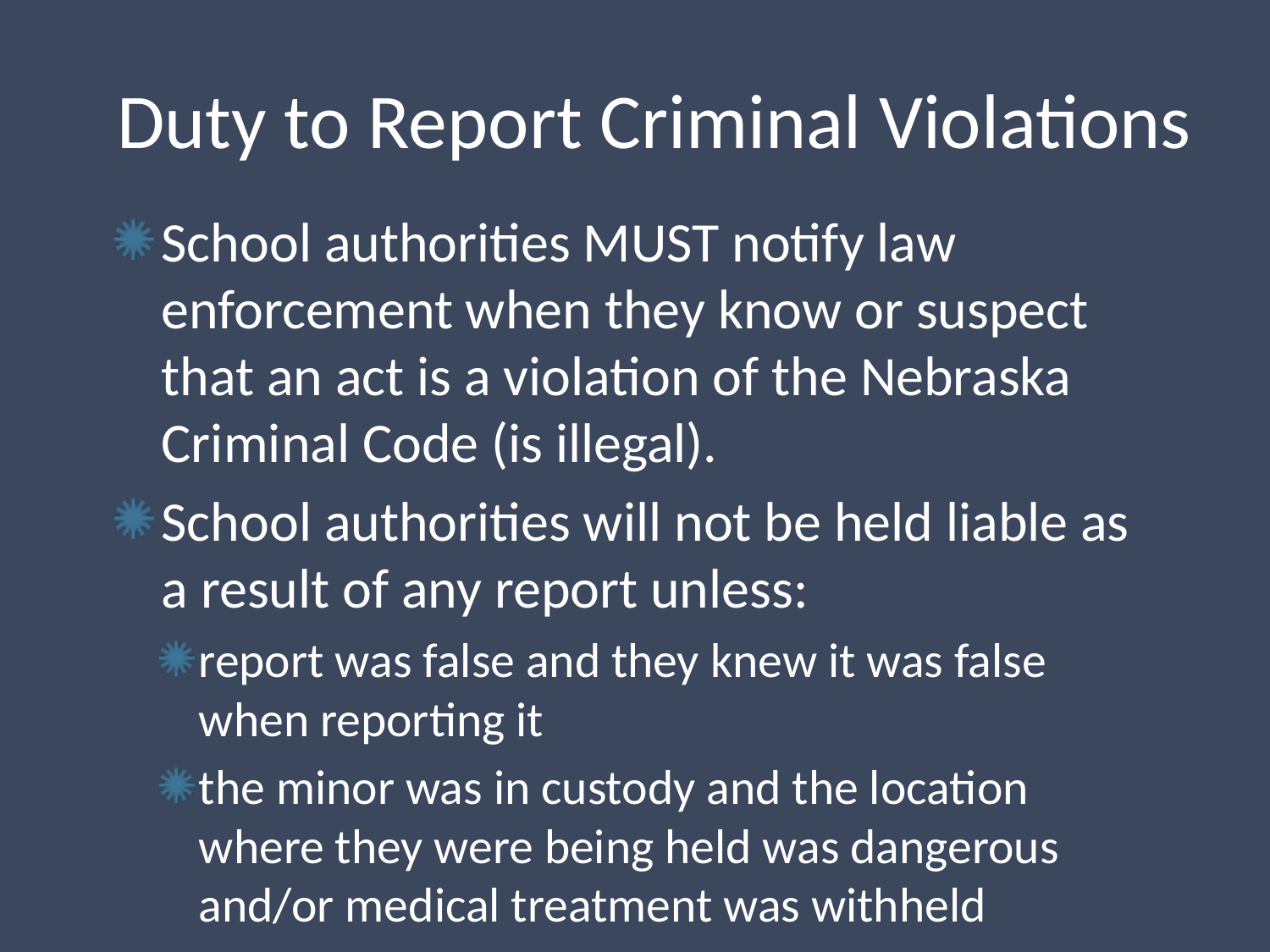

# Duty to Report Criminal Violations
School authorities MUST notify law enforcement when they know or suspect that an act is a violation of the Nebraska Criminal Code (is illegal).
School authorities will not be held liable as a result of any report unless:
report was false and they knew it was false when reporting it
the minor was in custody and the location where they were being held was dangerous and/or medical treatment was withheld